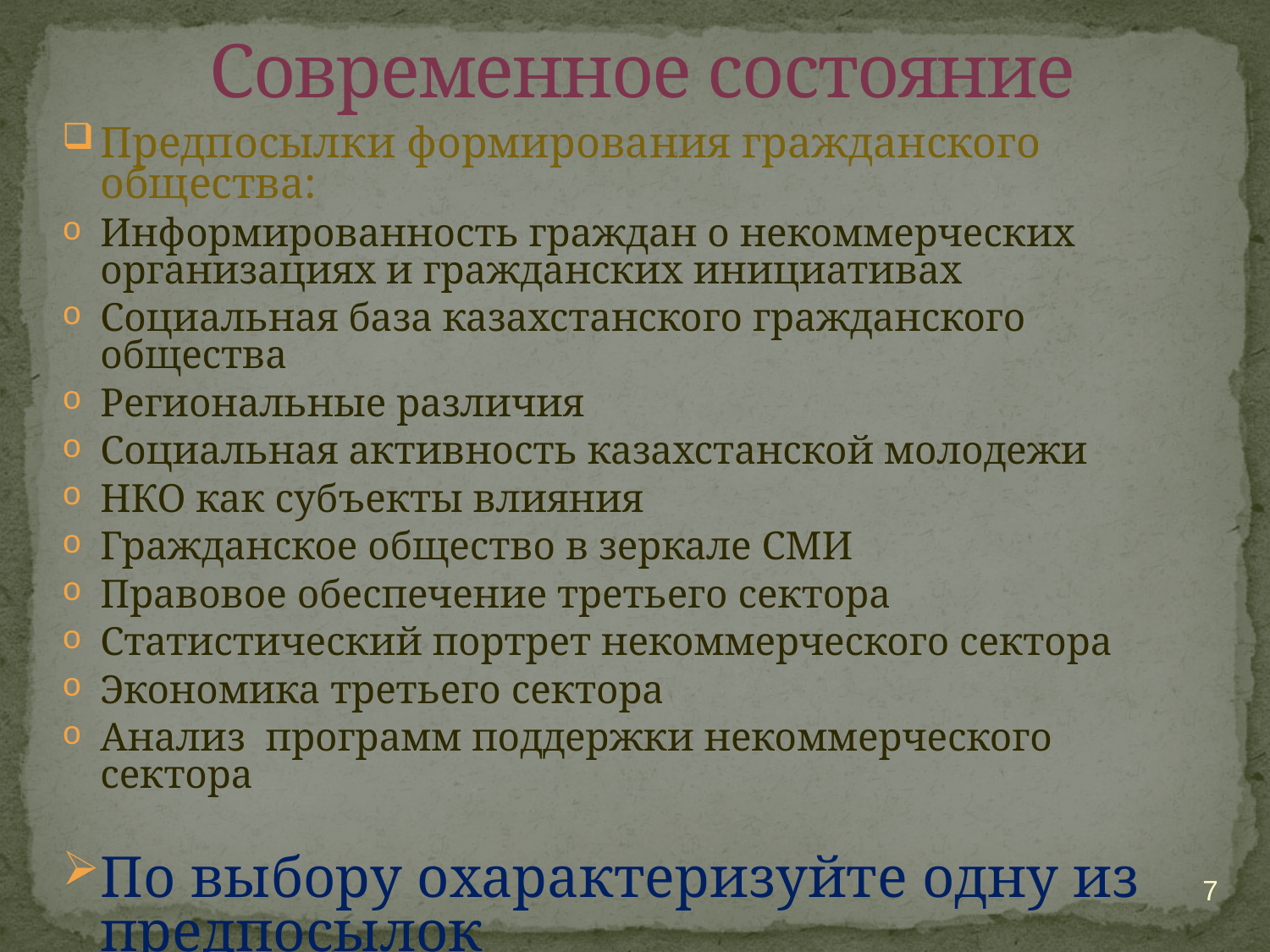

# Современное состояние
Предпосылки формирования гражданского общества:
Информированность граждан о некоммерческих организациях и гражданских инициативах
Социальная база казахстанского гражданского общества
Региональные различия
Социальная активность казахстанской молодежи
НКО как субъекты влияния
Гражданское общество в зеркале СМИ
Правовое обеспечение третьего сектора
Статистический портрет некоммерческого сектора
Экономика третьего сектора
Анализ  программ поддержки некоммерческого сектора

По выбору охарактеризуйте одну из предпосылок
7